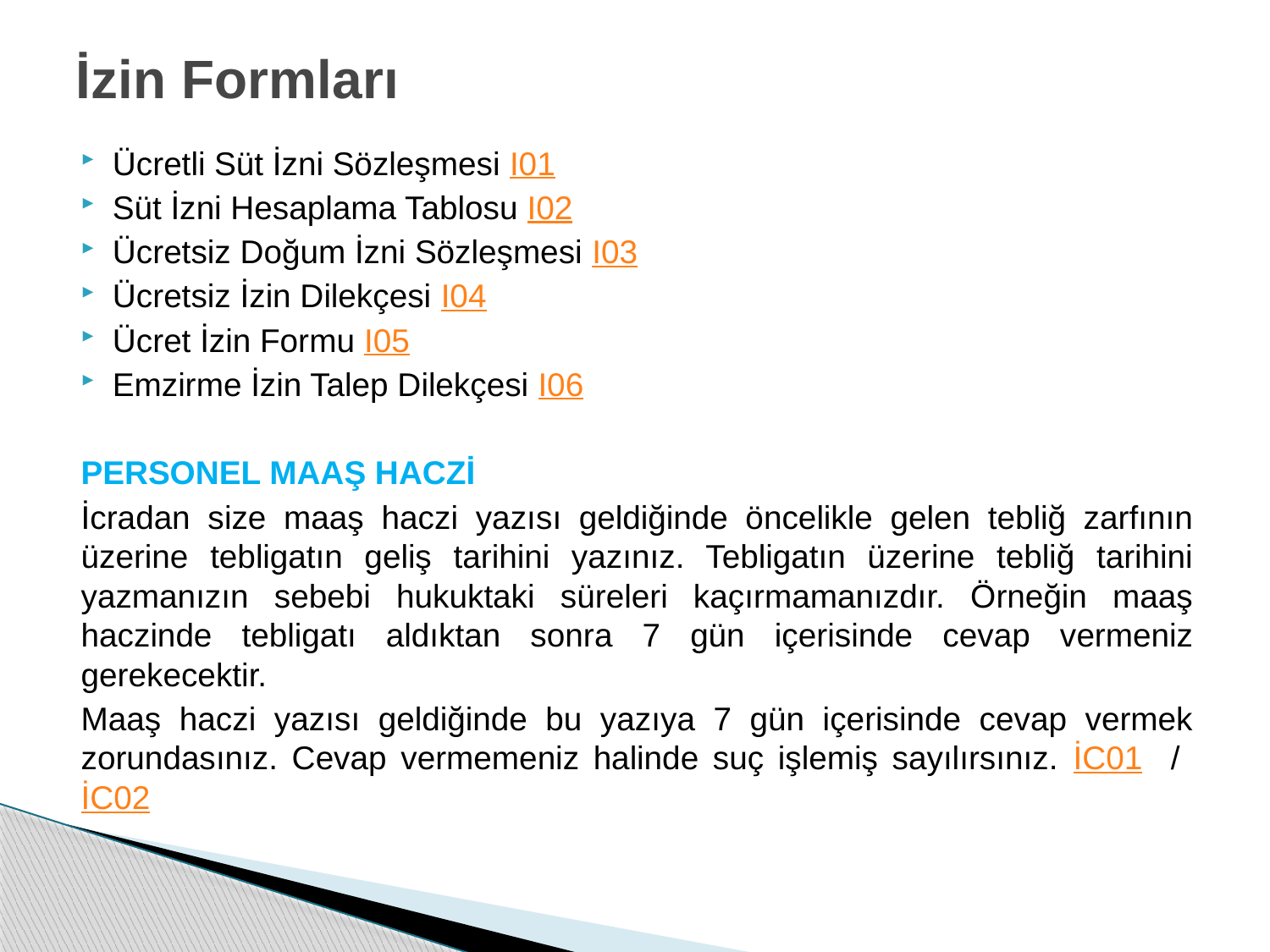

# İzin Formları
Ücretli Süt İzni Sözleşmesi I01
Süt İzni Hesaplama Tablosu I02
Ücretsiz Doğum İzni Sözleşmesi I03
Ücretsiz İzin Dilekçesi I04
Ücret İzin Formu I05
Emzirme İzin Talep Dilekçesi I06

PERSONEL MAAŞ HACZİ
	İcradan size maaş haczi yazısı geldiğinde öncelikle gelen tebliğ zarfının üzerine tebligatın geliş tarihini yazınız. Tebligatın üzerine tebliğ tarihini yazmanızın sebebi hukuktaki süreleri kaçırmamanızdır. Örneğin maaş haczinde tebligatı aldıktan sonra 7 gün içerisinde cevap vermeniz gerekecektir.
	Maaş haczi yazısı geldiğinde bu yazıya 7 gün içerisinde cevap vermek zorundasınız. Cevap vermemeniz halinde suç işlemiş sayılırsınız. İC01  /  İC02